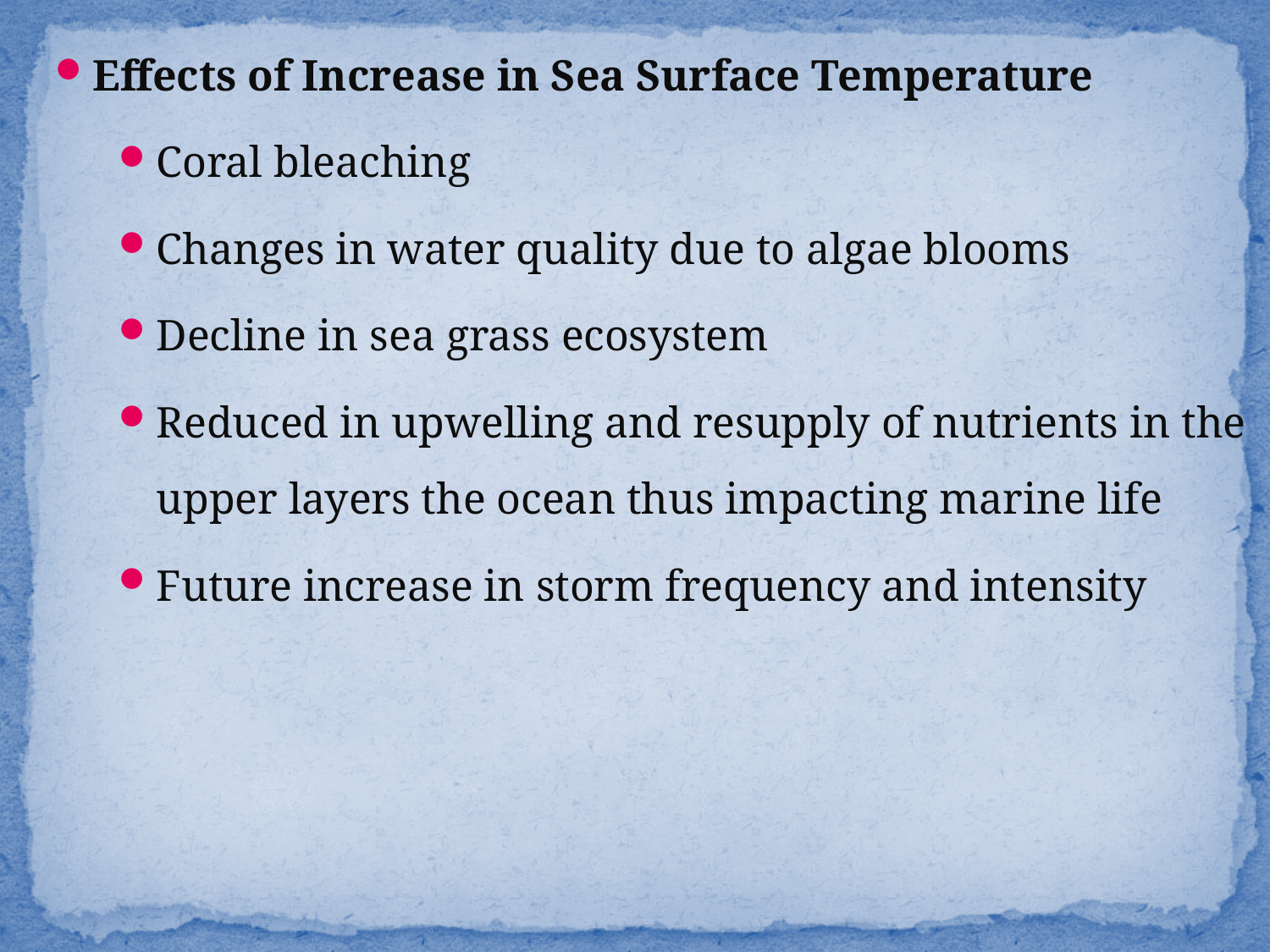

Effects of Increase in Sea Surface Temperature
Coral bleaching
Changes in water quality due to algae blooms
Decline in sea grass ecosystem
Reduced in upwelling and resupply of nutrients in the upper layers the ocean thus impacting marine life
Future increase in storm frequency and intensity